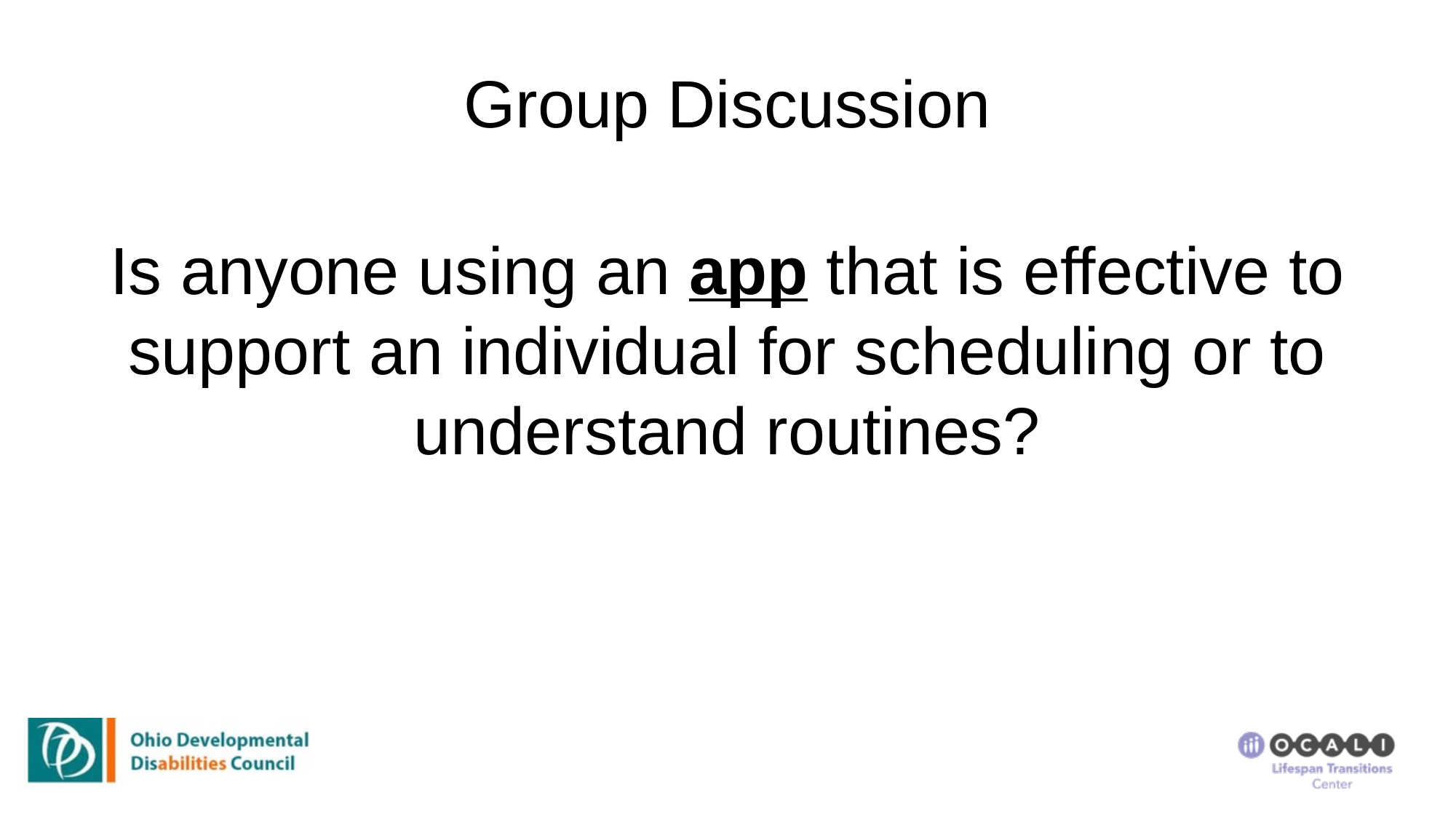

# Group Discussion
Is anyone using an app that is effective to support an individual for scheduling or to understand routines?